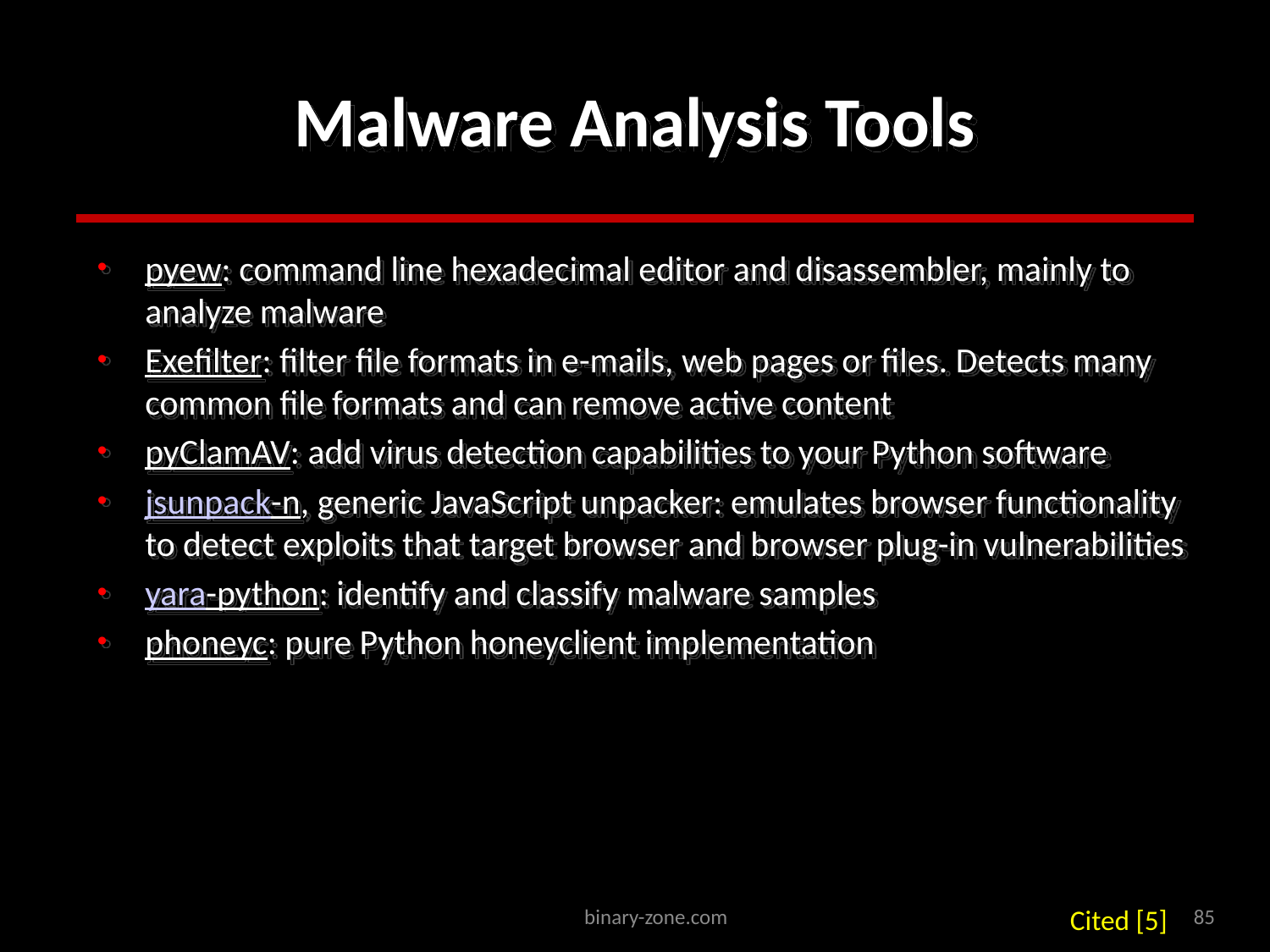

# Malware Analysis Tools
pyew: command line hexadecimal editor and disassembler, mainly to analyze malware
Exefilter: filter file formats in e-mails, web pages or files. Detects many common file formats and can remove active content
pyClamAV: add virus detection capabilities to your Python software
jsunpack-n, generic JavaScript unpacker: emulates browser functionality to detect exploits that target browser and browser plug-in vulnerabilities
yara-python: identify and classify malware samples
phoneyc: pure Python honeyclient implementation
Cited [5]